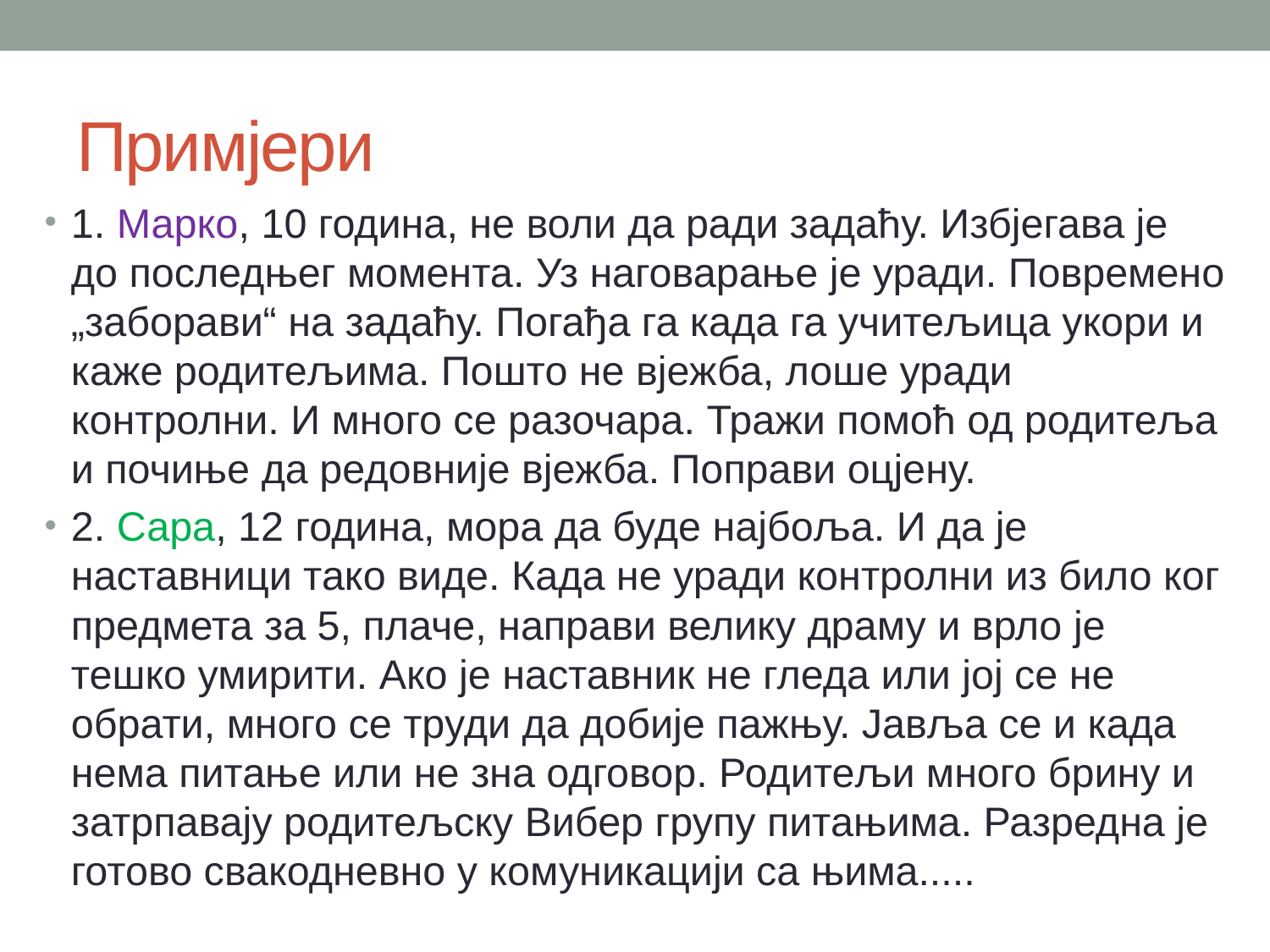

# Примјери
1. Марко, 10 година, не воли да ради задаћу. Избјегава је до последњег момента. Уз наговарање је уради. Повремено „заборави“ на задаћу. Погађа га када га учитељица укори и каже родитељима. Пошто не вјежба, лоше уради контролни. И много се разочара. Тражи помоћ од родитеља и почиње да редовније вјежба. Поправи оцјену.
2. Сара, 12 година, мора да буде најбоља. И да је наставници тако виде. Када не уради контролни из било ког предмета за 5, плаче, направи велику драму и врло је тешко умирити. Ако је наставник не гледа или јој се не обрати, много се труди да добије пажњу. Јавља се и када нема питање или не зна одговор. Родитељи много брину и затрпавају родитељску Вибер групу питањима. Разредна је готово свакодневно у комуникацији са њима.....